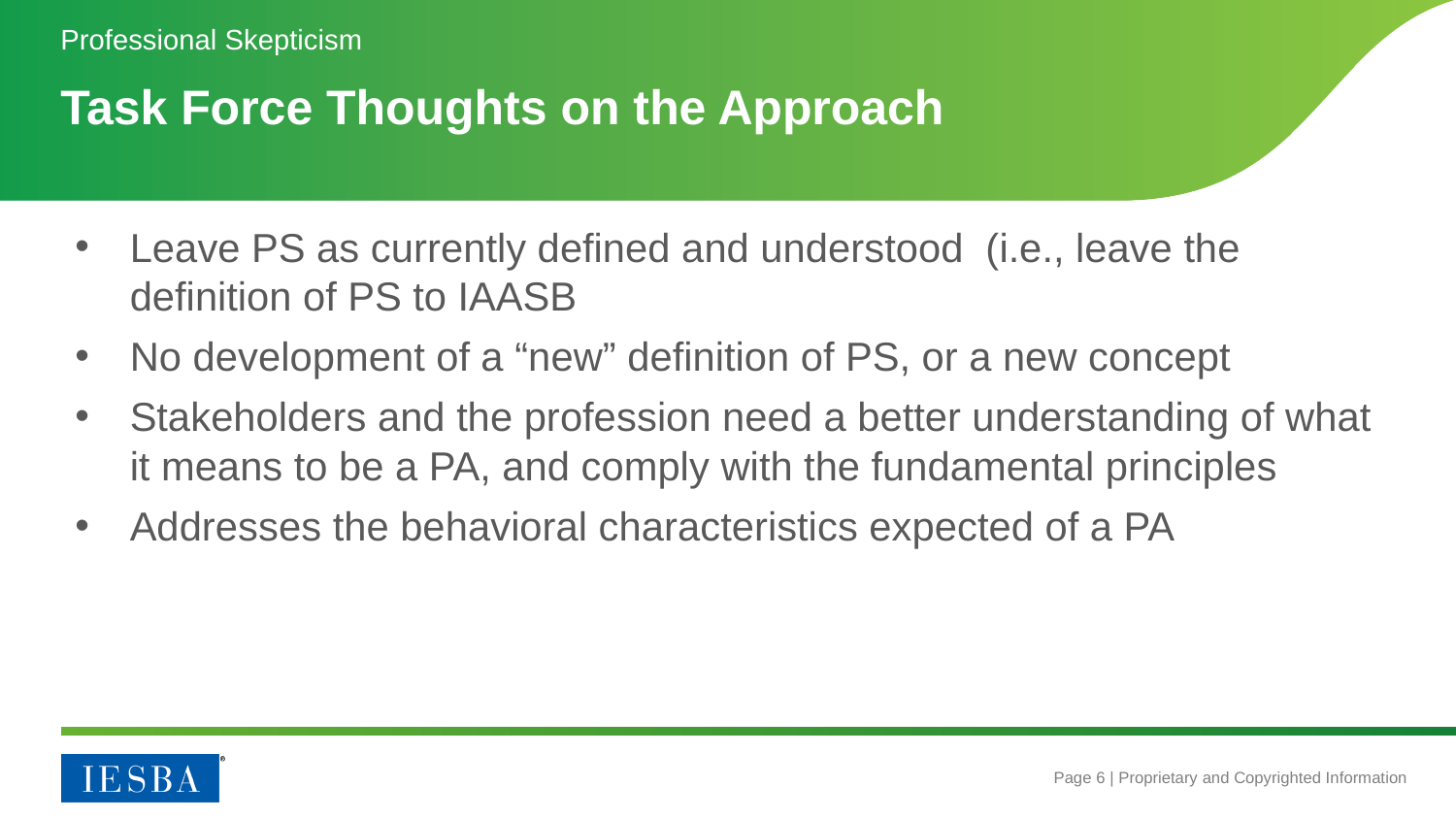

Professional Skepticism
# Task Force Thoughts on the Approach
Leave PS as currently defined and understood  (i.e., leave the definition of PS to IAASB
No development of a “new” definition of PS, or a new concept
Stakeholders and the profession need a better understanding of what it means to be a PA, and comply with the fundamental principles
Addresses the behavioral characteristics expected of a PA